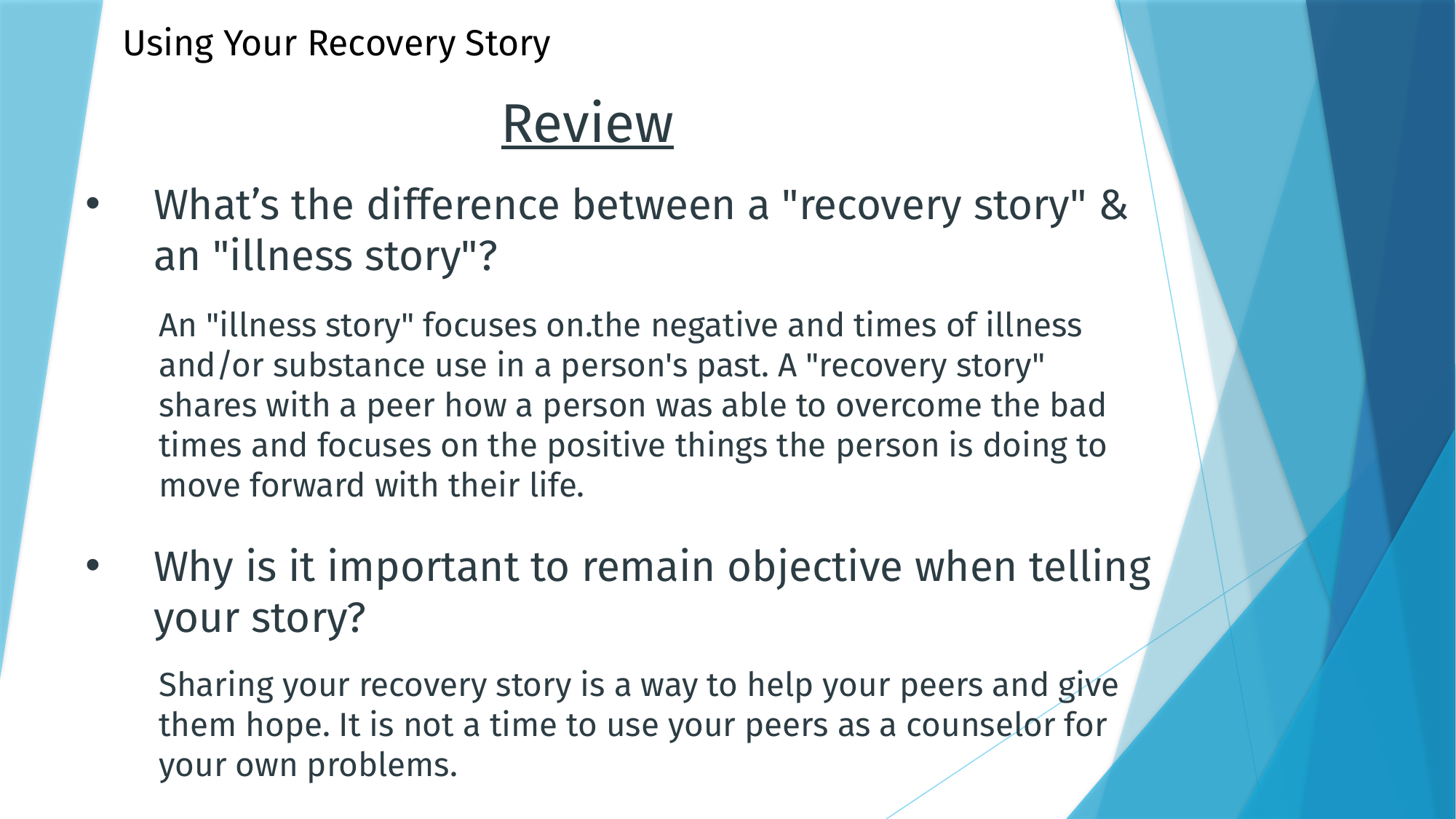

Using Your Recovery Story
# Review
What’s the difference between a "recovery story" & an "illness story"?
An "illness story" focuses on.the negative and times of illness and/or substance use in a person's past. A "recovery story" shares with a peer how a person was able to overcome the bad times and focuses on the positive things the person is doing to move forward with their life.
Why is it important to remain objective when telling your story?
Sharing your recovery story is a way to help your peers and give them hope. It is not a time to use your peers as a counselor for your own problems.